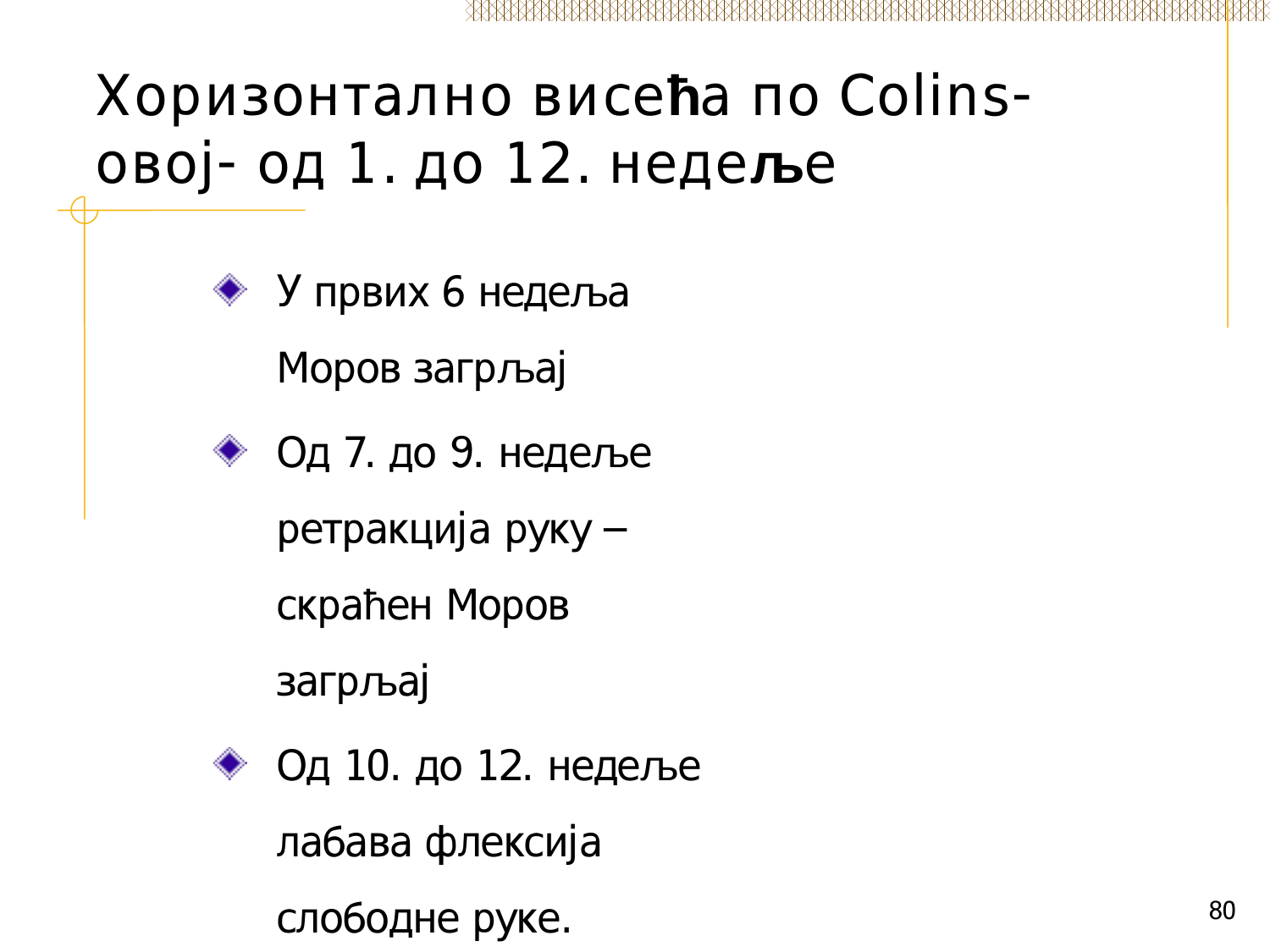

# Хоризонтално висећа по Colins-овој- од 1. до 12. недеље
У првих 6 недеља Моров загрљај
Од 7. до 9. недеље ретракција руку – скраћен Моров загрљај
Од 10. до 12. недеље лабава флексија слободне руке.
80